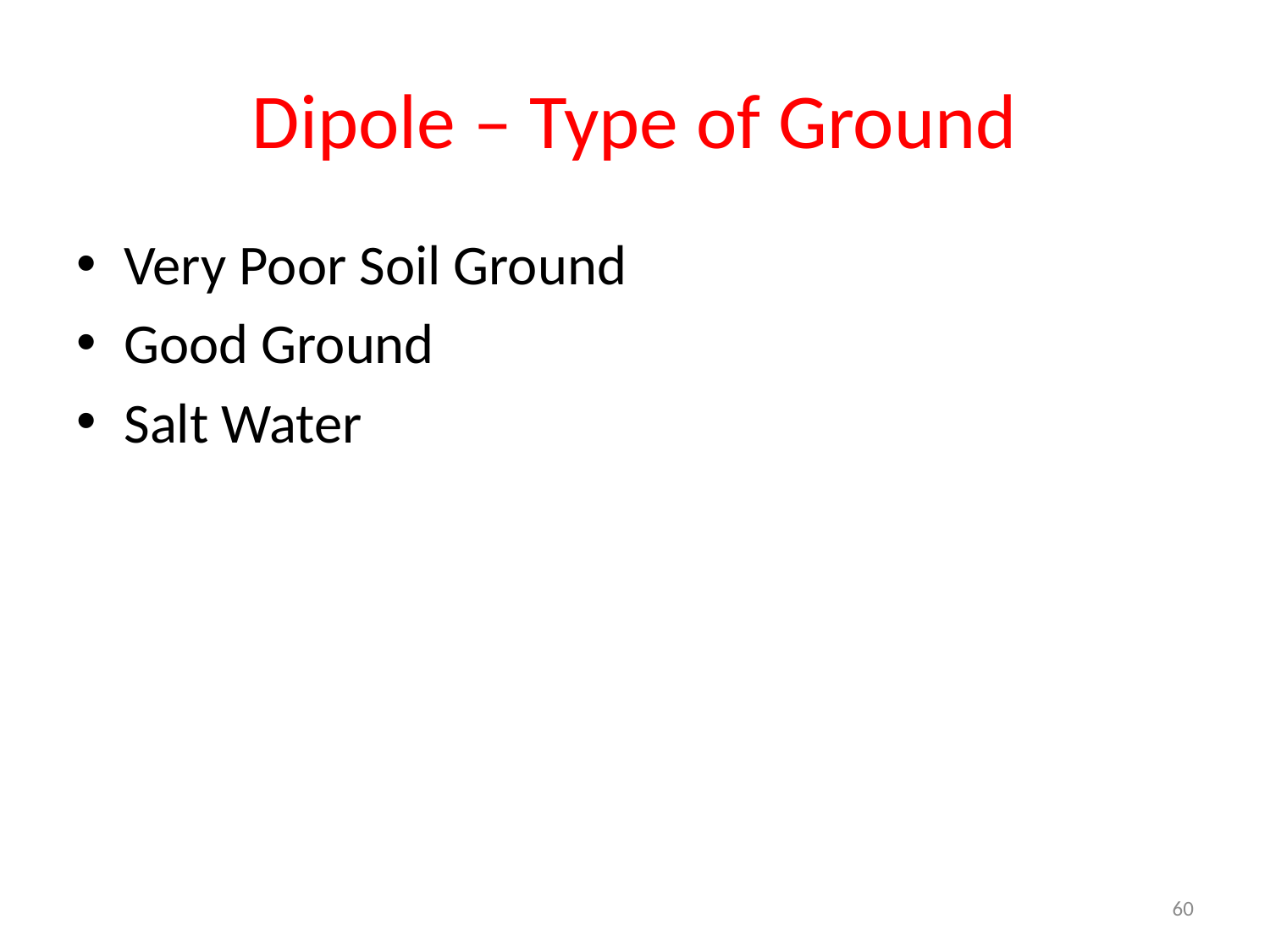

# Dipole – Type of Ground
Very Poor Soil Ground
Good Ground
Salt Water

60